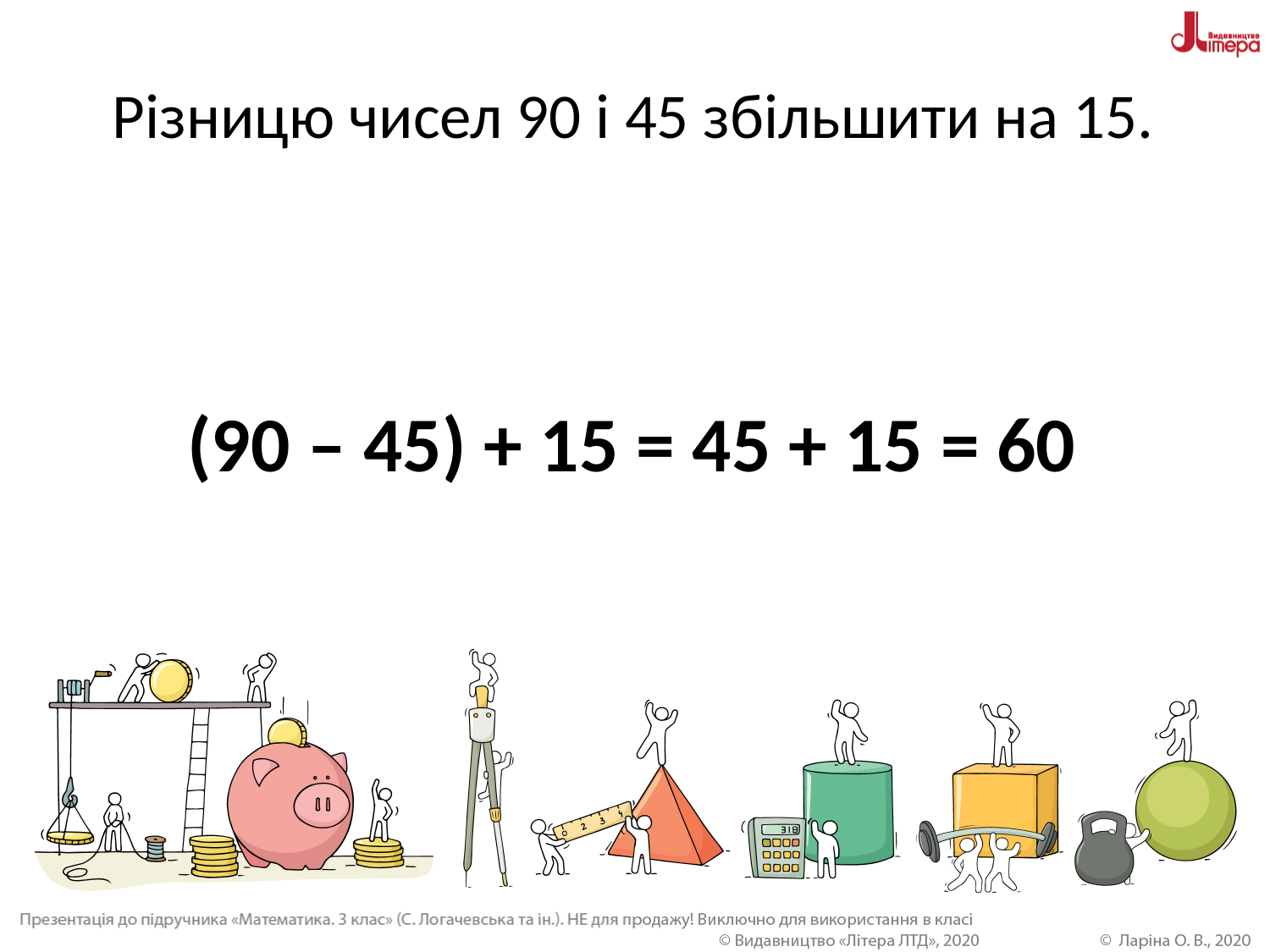

# Різницю чисел 90 і 45 збільшити на 15.
(90 – 45) + 15 = 45 + 15 = 60